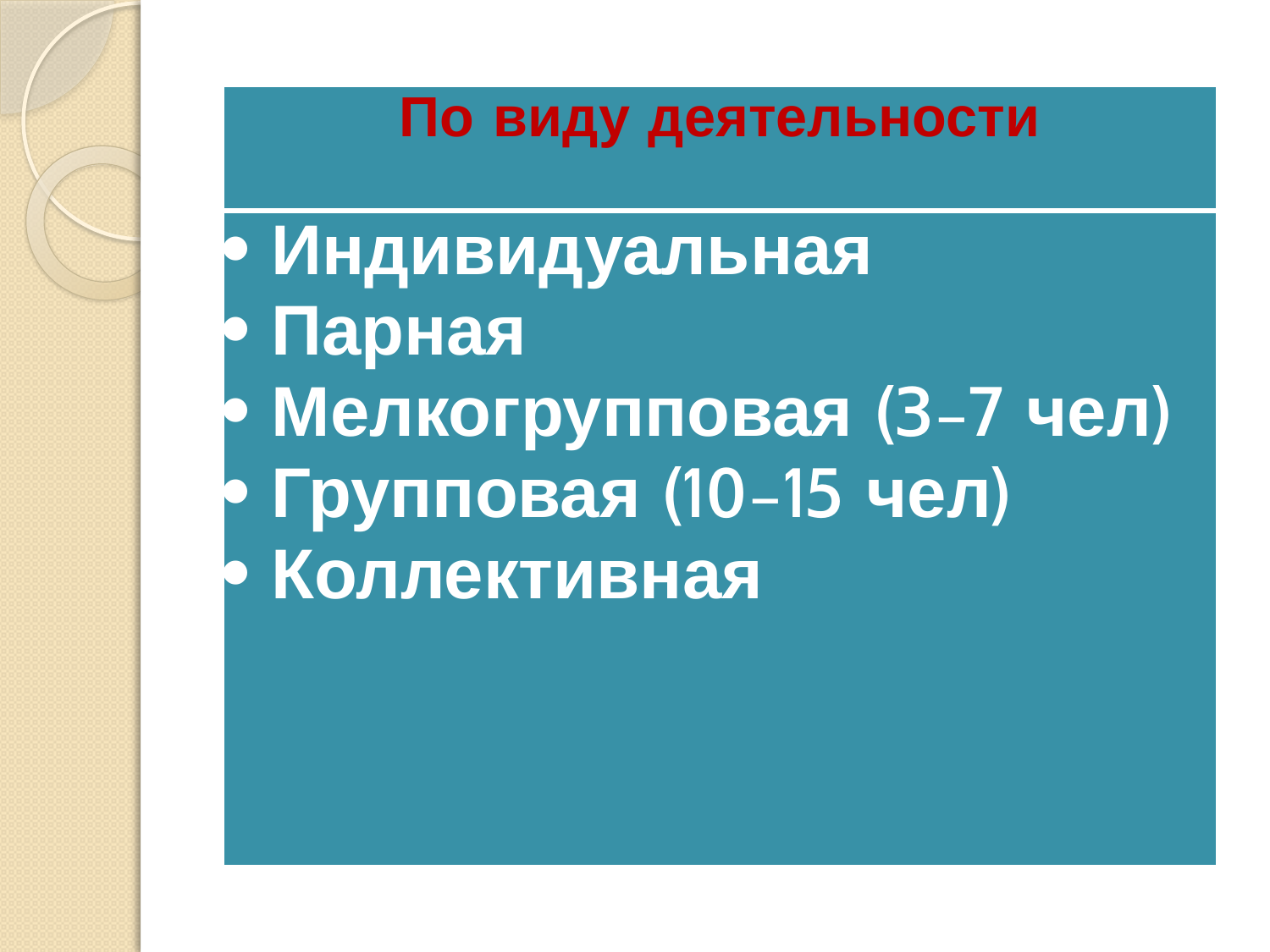

#
| По виду деятельности |
| --- |
| Индивидуальная Парная Мелкогрупповая (3–7 чел) Групповая (10–15 чел) Коллективная |